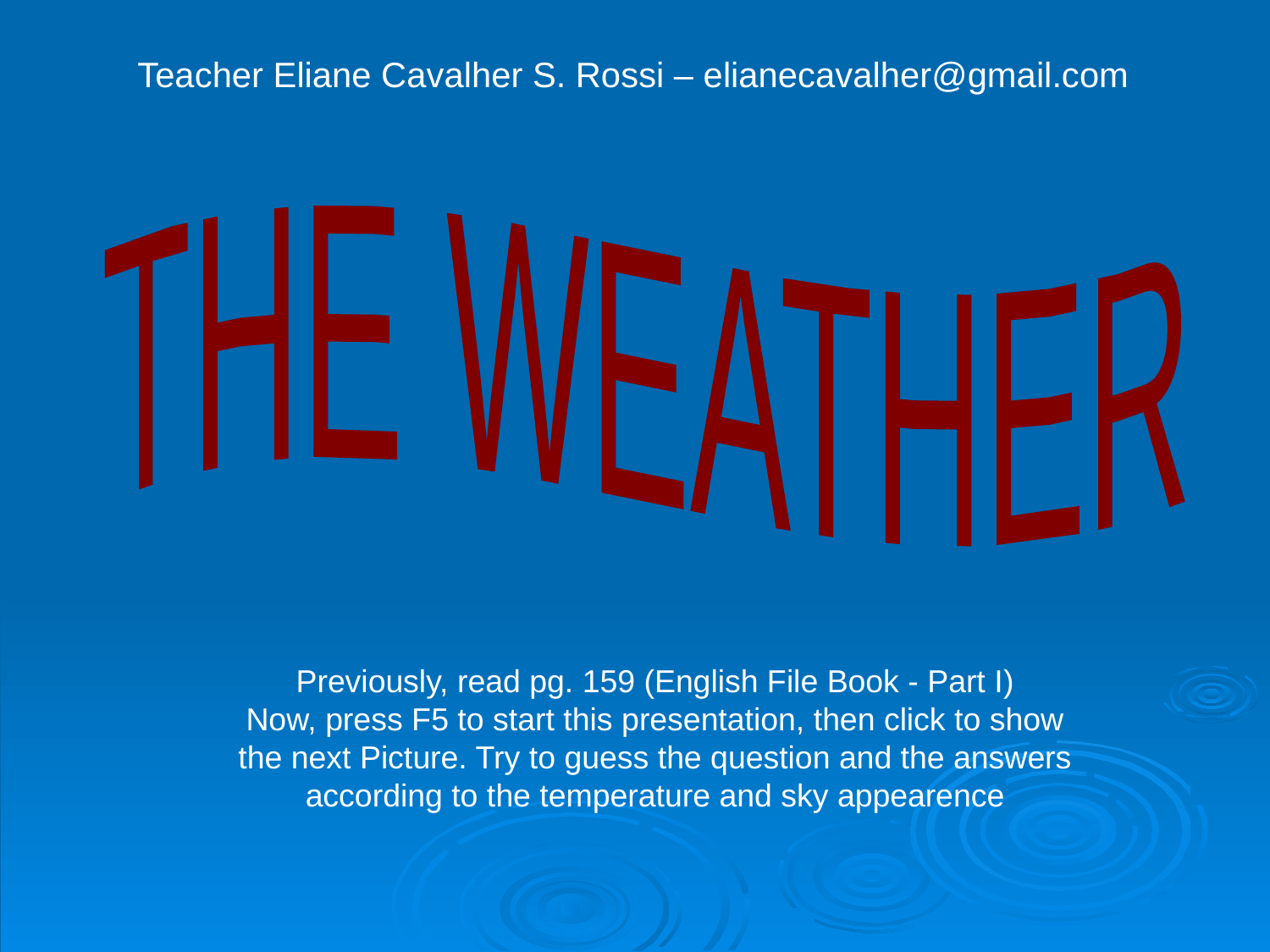

Teacher Eliane Cavalher S. Rossi – elianecavalher@gmail.com
THE WEATHER
Previously, read pg. 159 (English File Book - Part I)
Now, press F5 to start this presentation, then click to show the next Picture. Try to guess the question and the answers according to the temperature and sky appearence